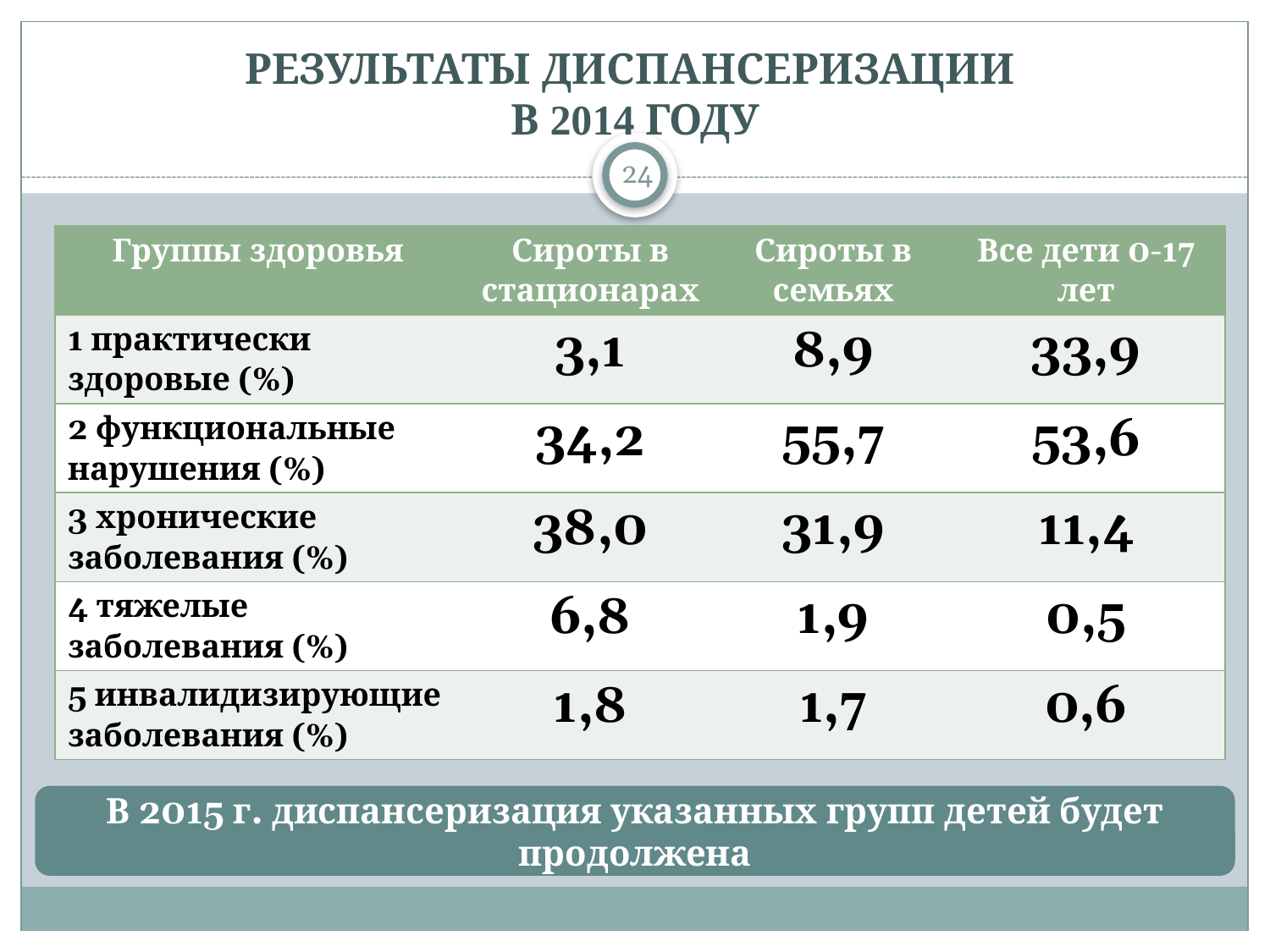

РЕЗУЛЬТАТЫ ДИСПАНСЕРИЗАЦИИ
 В 2014 ГОДУ
24
| Группы здоровья | Сироты в стационарах | Сироты в семьях | Все дети 0-17 лет |
| --- | --- | --- | --- |
| 1 практически здоровые (%) | 3,1 | 8,9 | 33,9 |
| 2 функциональные нарушения (%) | 34,2 | 55,7 | 53,6 |
| 3 хронические заболевания (%) | 38,0 | 31,9 | 11,4 |
| 4 тяжелые заболевания (%) | 6,8 | 1,9 | 0,5 |
| 5 инвалидизирующие заболевания (%) | 1,8 | 1,7 | 0,6 |
В 2015 г. диспансеризация указанных групп детей будет продолжена